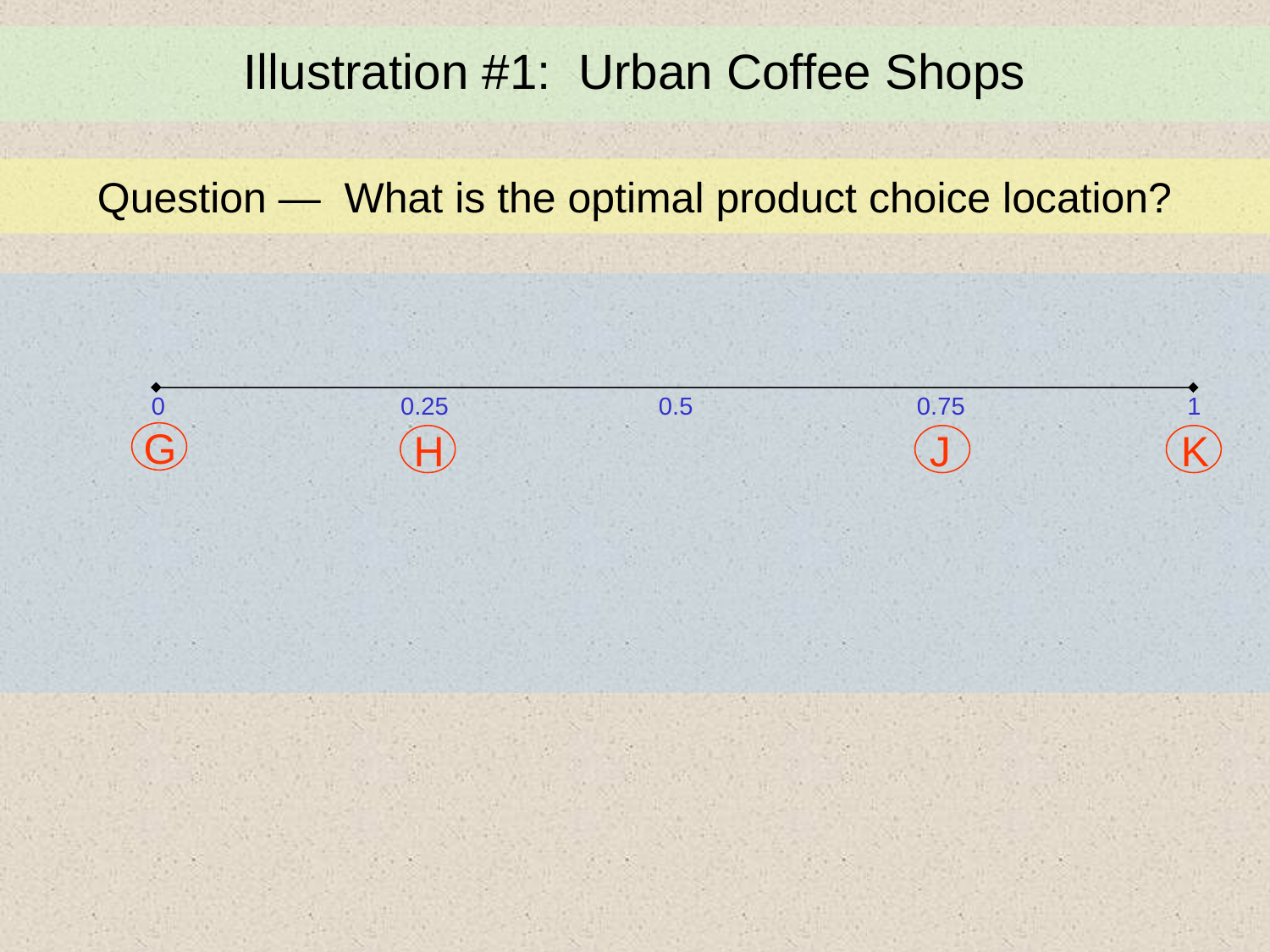

Illustration #1:  Urban Coffee Shops
Question —  What is the optimal product choice location?

0
0.25
0.5
0.75
1

G
H
J
K